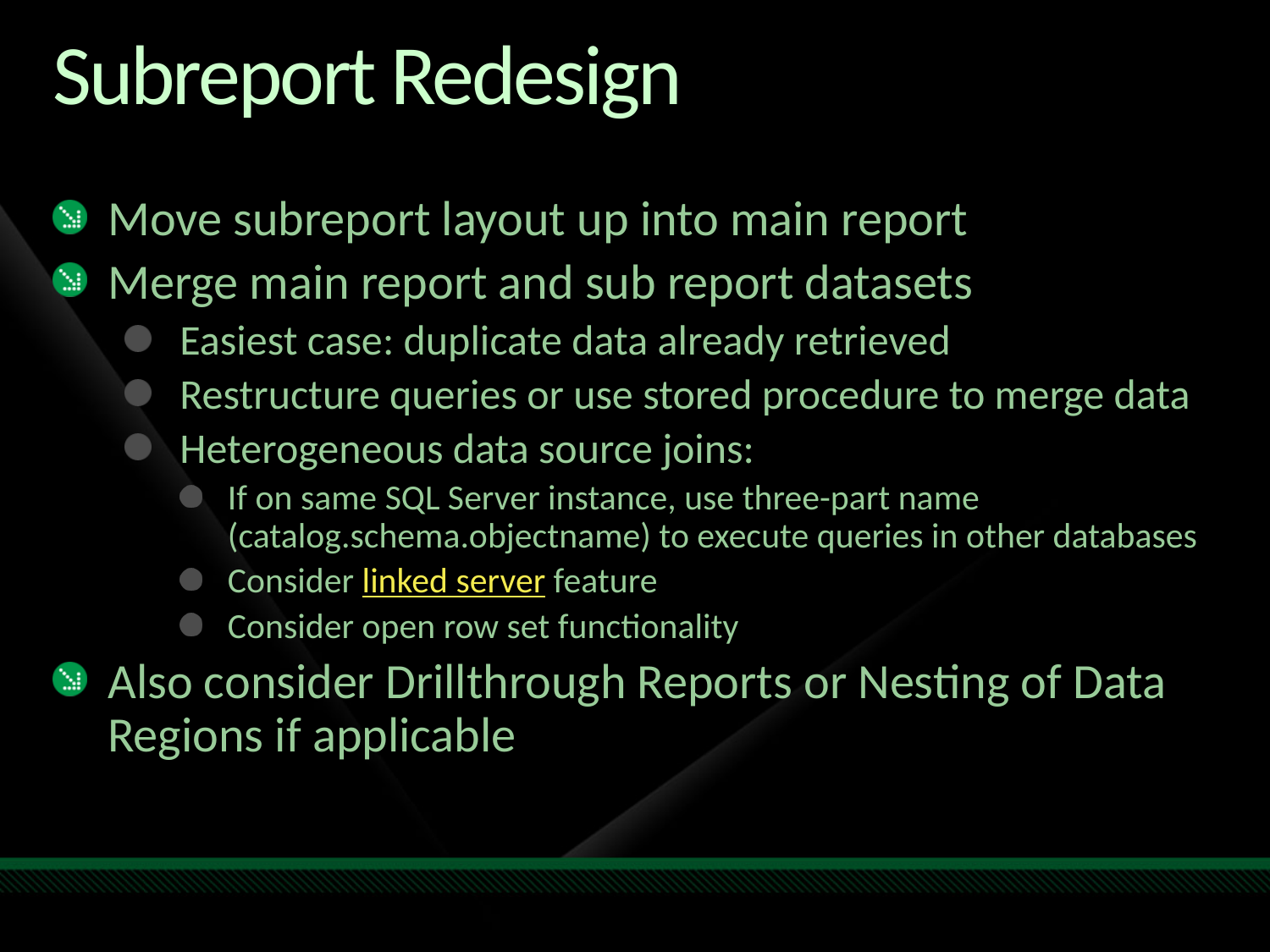

# Subreport Redesign
Move subreport layout up into main report
Merge main report and sub report datasets
Easiest case: duplicate data already retrieved
Restructure queries or use stored procedure to merge data
Heterogeneous data source joins:
If on same SQL Server instance, use three-part name (catalog.schema.objectname) to execute queries in other databases
Consider linked server feature
Consider open row set functionality
Also consider Drillthrough Reports or Nesting of Data Regions if applicable